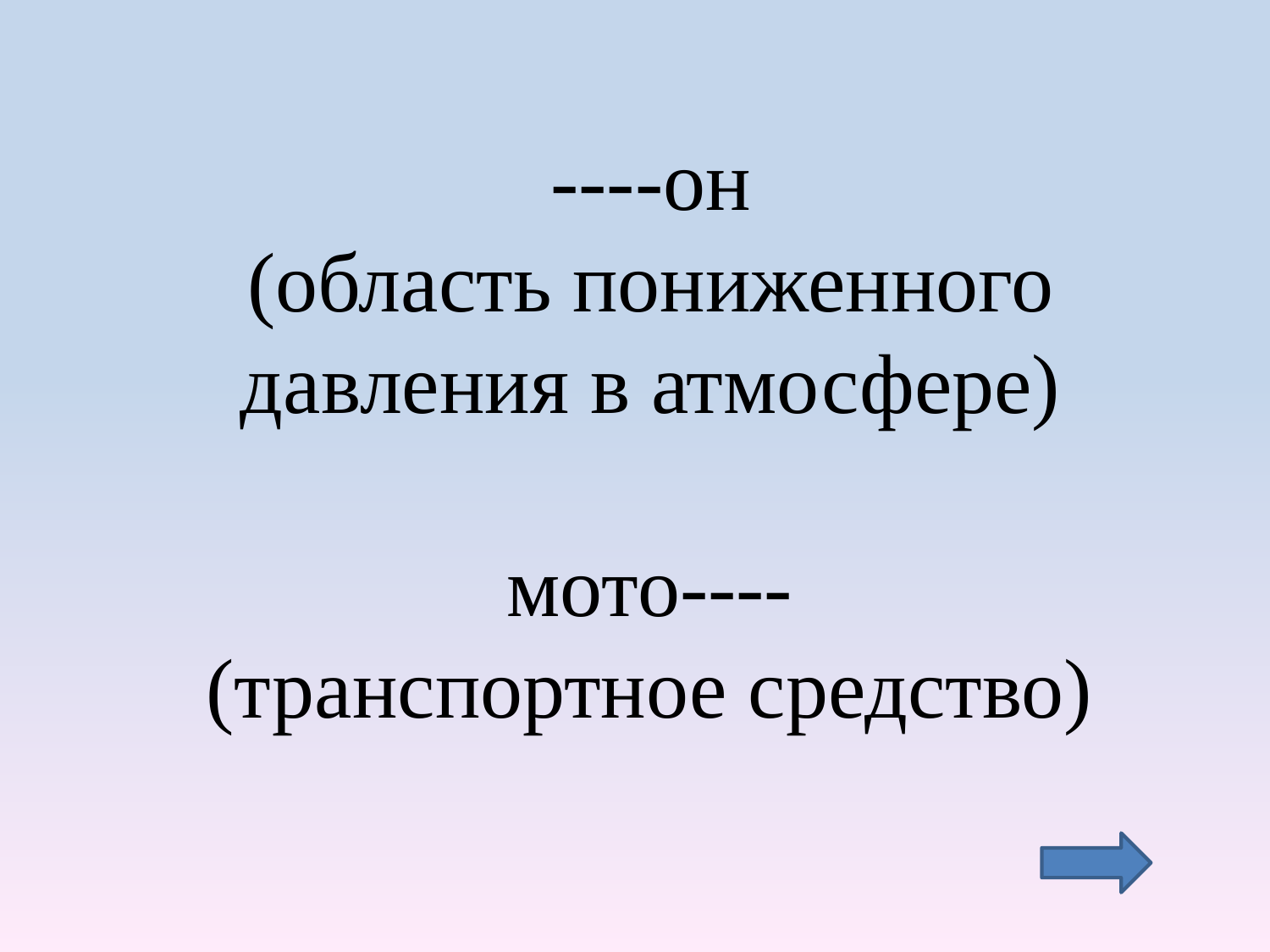

# ----он (область пониженного давления в атмосфере)
мото----
(транспортное средство)